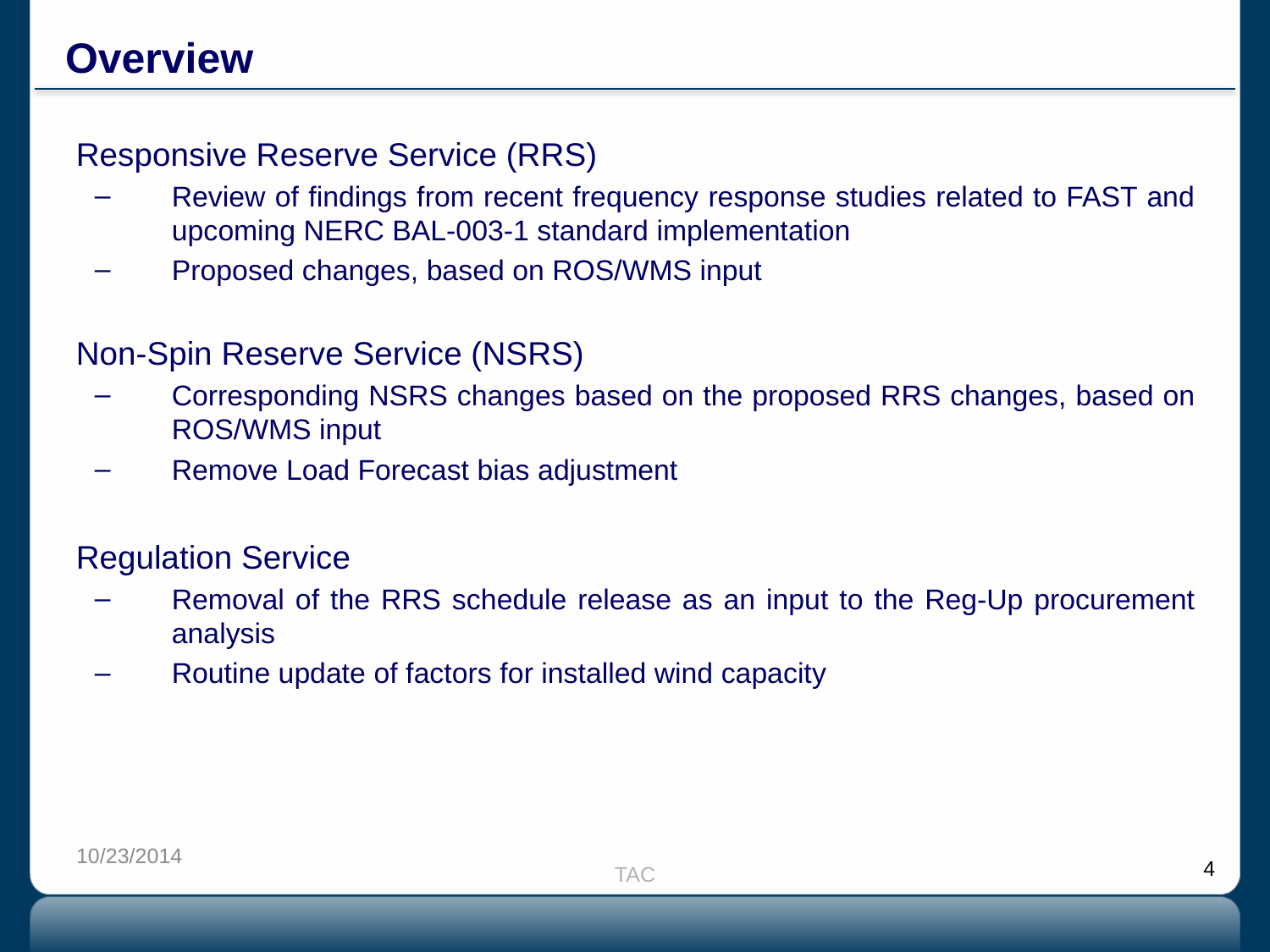

# Overview
Responsive Reserve Service (RRS)
Review of findings from recent frequency response studies related to FAST and upcoming NERC BAL-003-1 standard implementation
Proposed changes, based on ROS/WMS input

Non-Spin Reserve Service (NSRS)
Corresponding NSRS changes based on the proposed RRS changes, based on ROS/WMS input
Remove Load Forecast bias adjustment

Regulation Service
Removal of the RRS schedule release as an input to the Reg-Up procurement analysis
Routine update of factors for installed wind capacity

10/23/2014
TAC